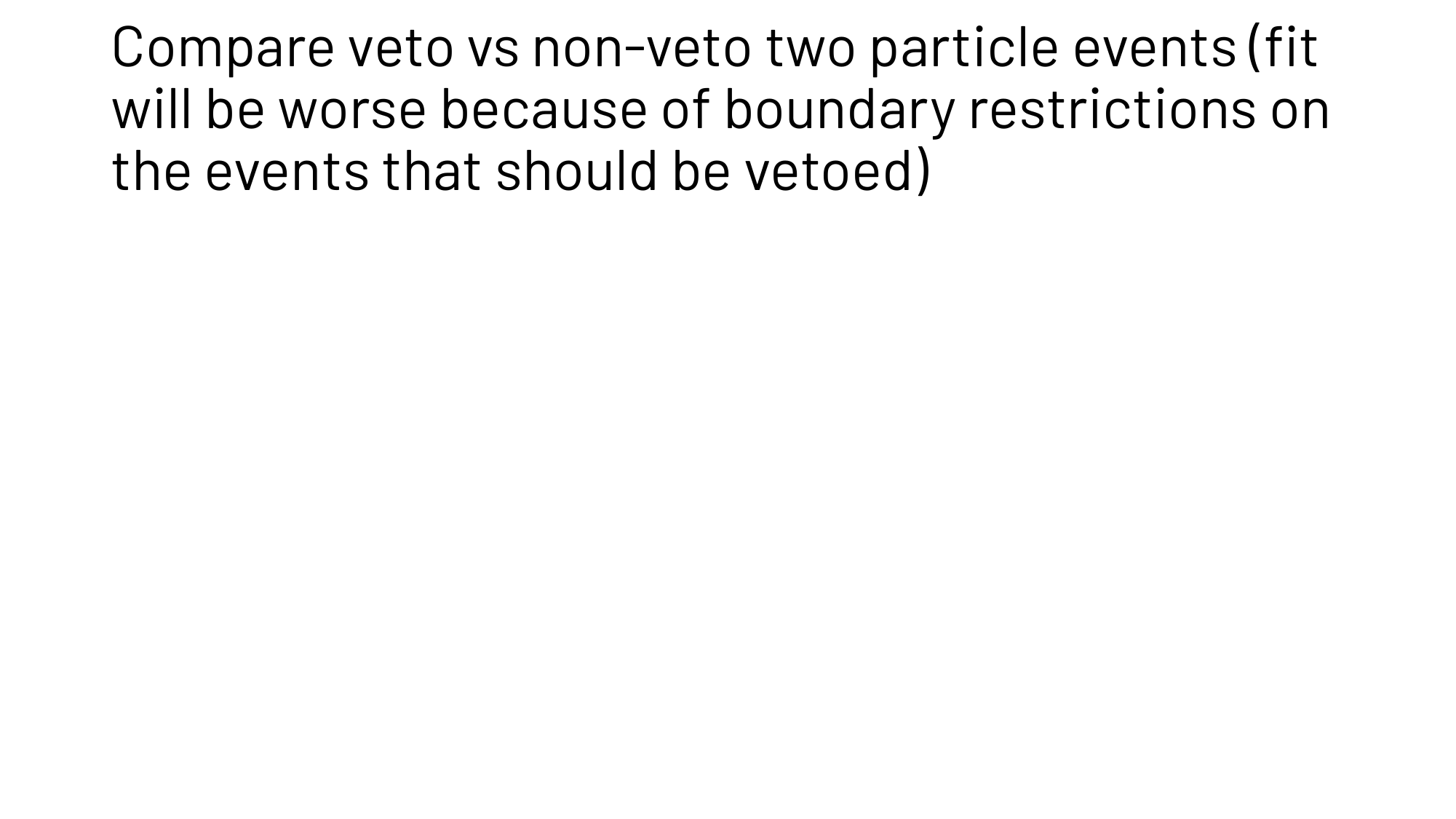

# Compare veto vs non-veto two particle events (fit will be worse because of boundary restrictions on the events that should be vetoed)